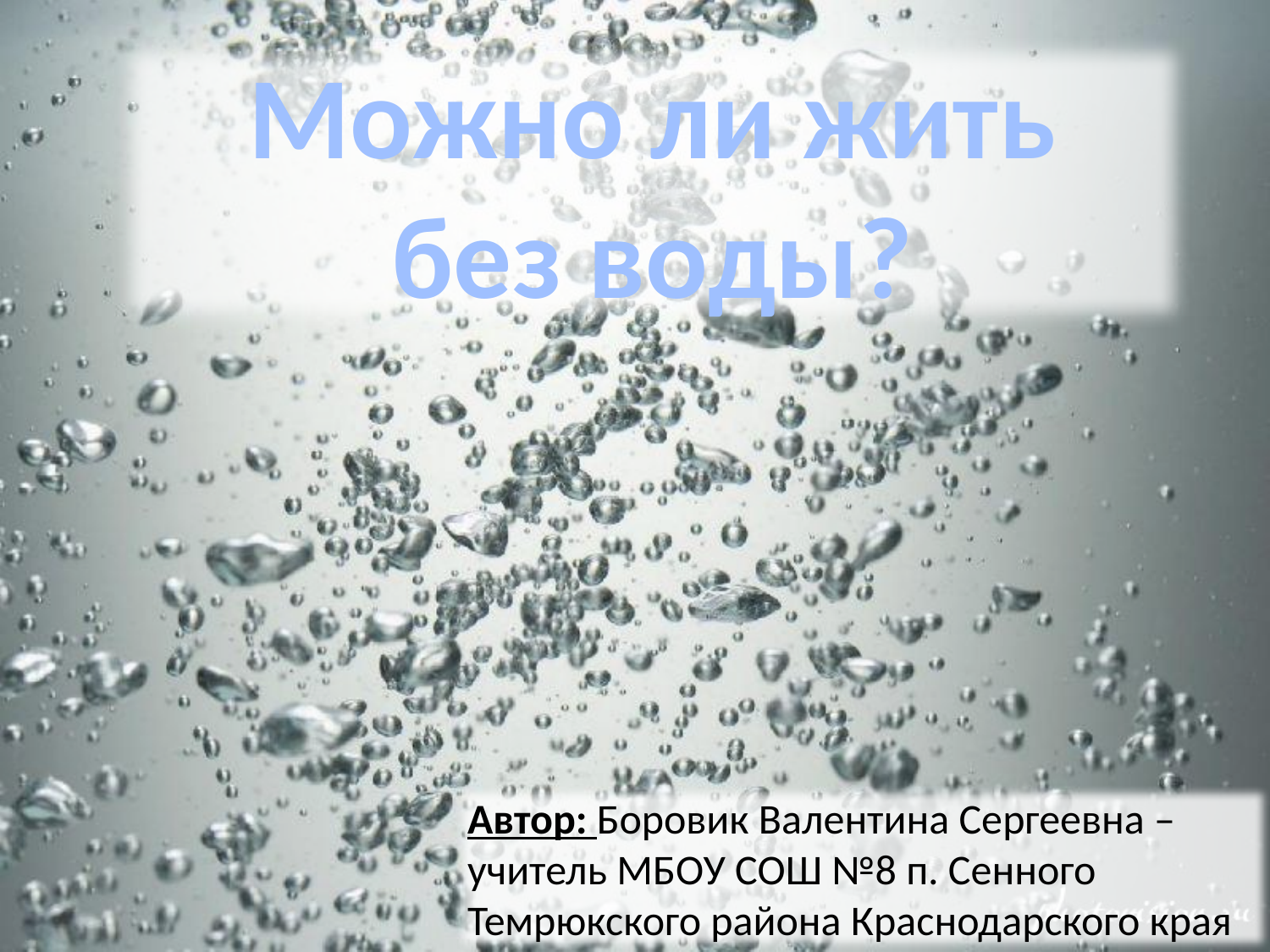

Можно ли жить
без воды?
Автор: Боровик Валентина Сергеевна – учитель МБОУ СОШ №8 п. Сенного Темрюкского района Краснодарского края